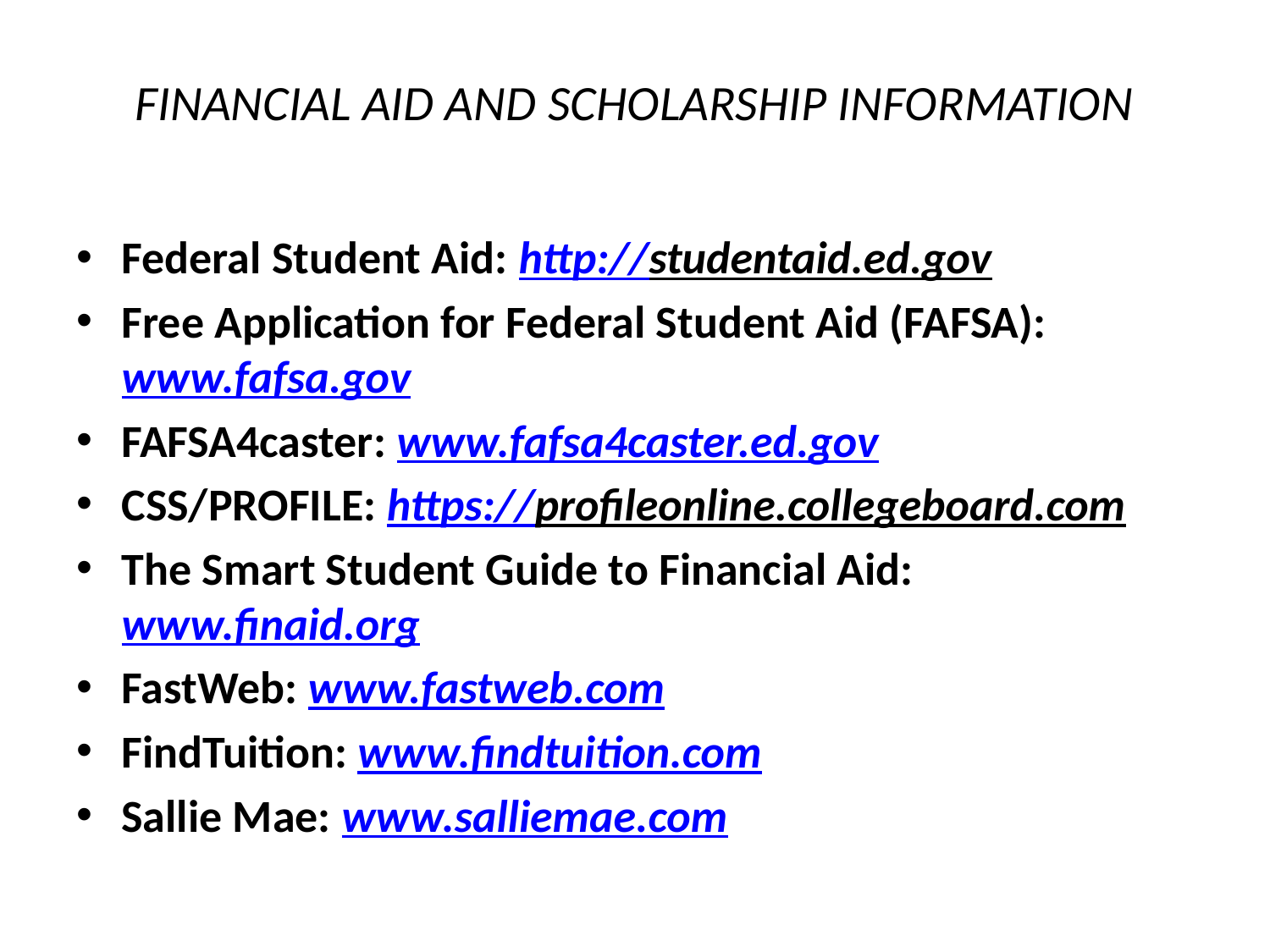

# FINANCIAL AID AND SCHOLARSHIP INFORMATION
Federal Student Aid: http://studentaid.ed.gov
Free Application for Federal Student Aid (FAFSA): www.fafsa.gov
FAFSA4caster: www.fafsa4caster.ed.gov
CSS/PROFILE: https://profileonline.collegeboard.com
The Smart Student Guide to Financial Aid: www.finaid.org
FastWeb: www.fastweb.com
FindTuition: www.findtuition.com
Sallie Mae: www.salliemae.com